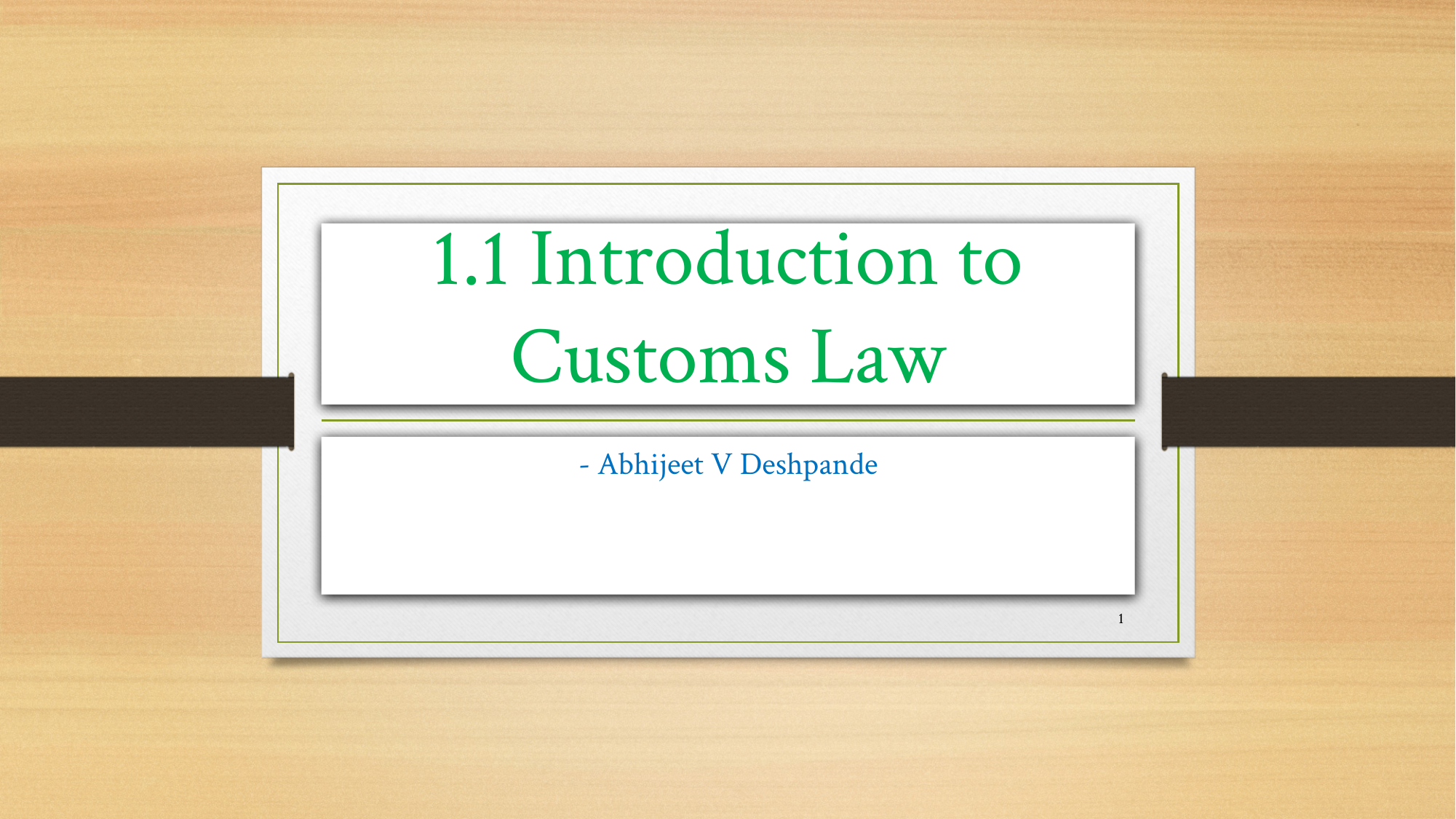

# 1.1 Introduction to Customs Law
- Abhijeet V Deshpande
1